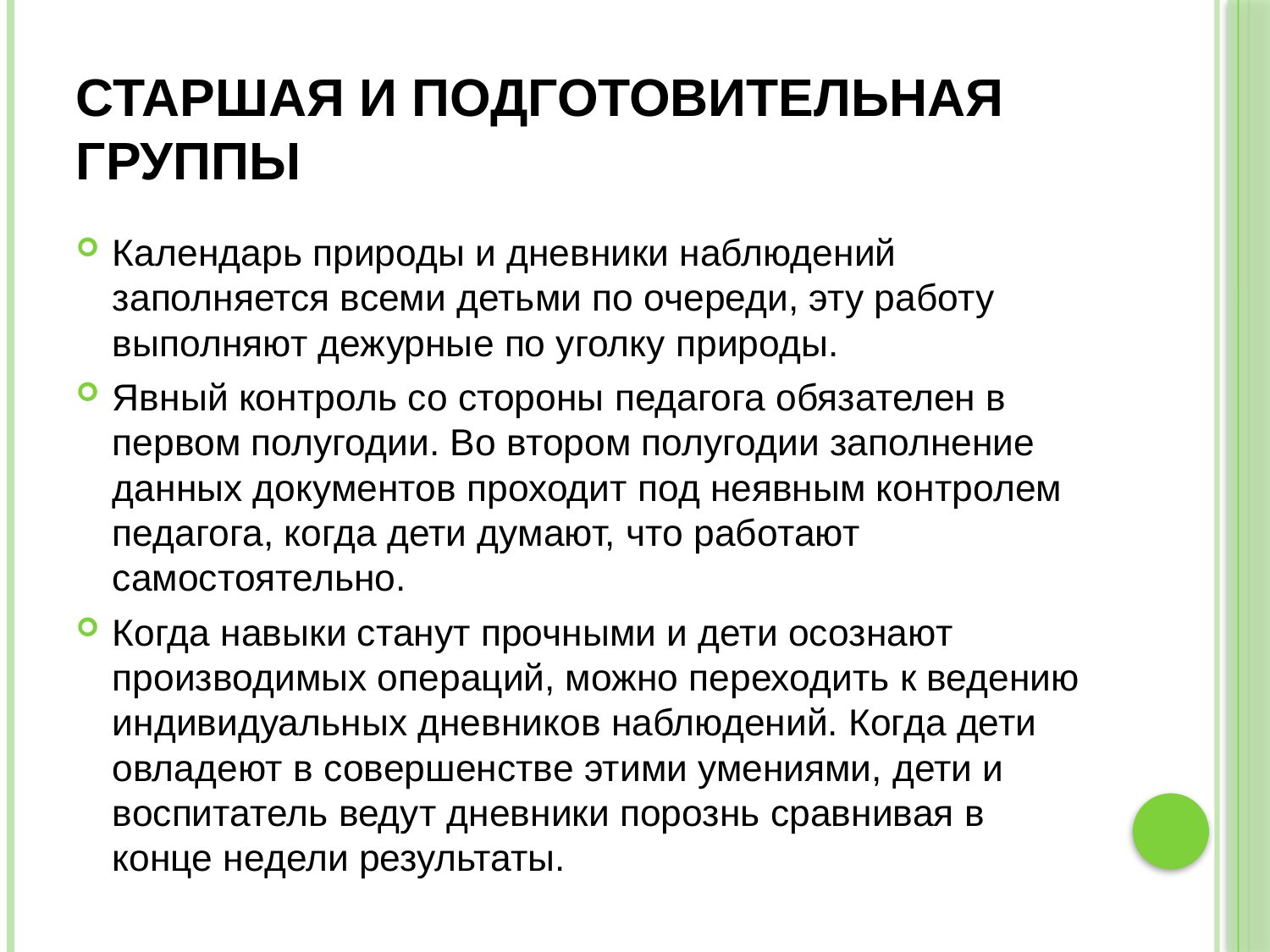

# Старшая и подготовительная группы
Календарь природы и дневники наблюдений заполняется всеми детьми по очереди, эту работу выполняют дежурные по уголку природы.
Явный контроль со стороны педагога обязателен в первом полугодии. Во втором полугодии заполнение данных документов проходит под неявным контролем педагога, когда дети думают, что работают самостоятельно.
Когда навыки станут прочными и дети осознают производимых операций, можно переходить к ведению индивидуальных дневников наблюдений. Когда дети овладеют в совершенстве этими умениями, дети и воспитатель ведут дневники порознь сравнивая в конце недели результаты.